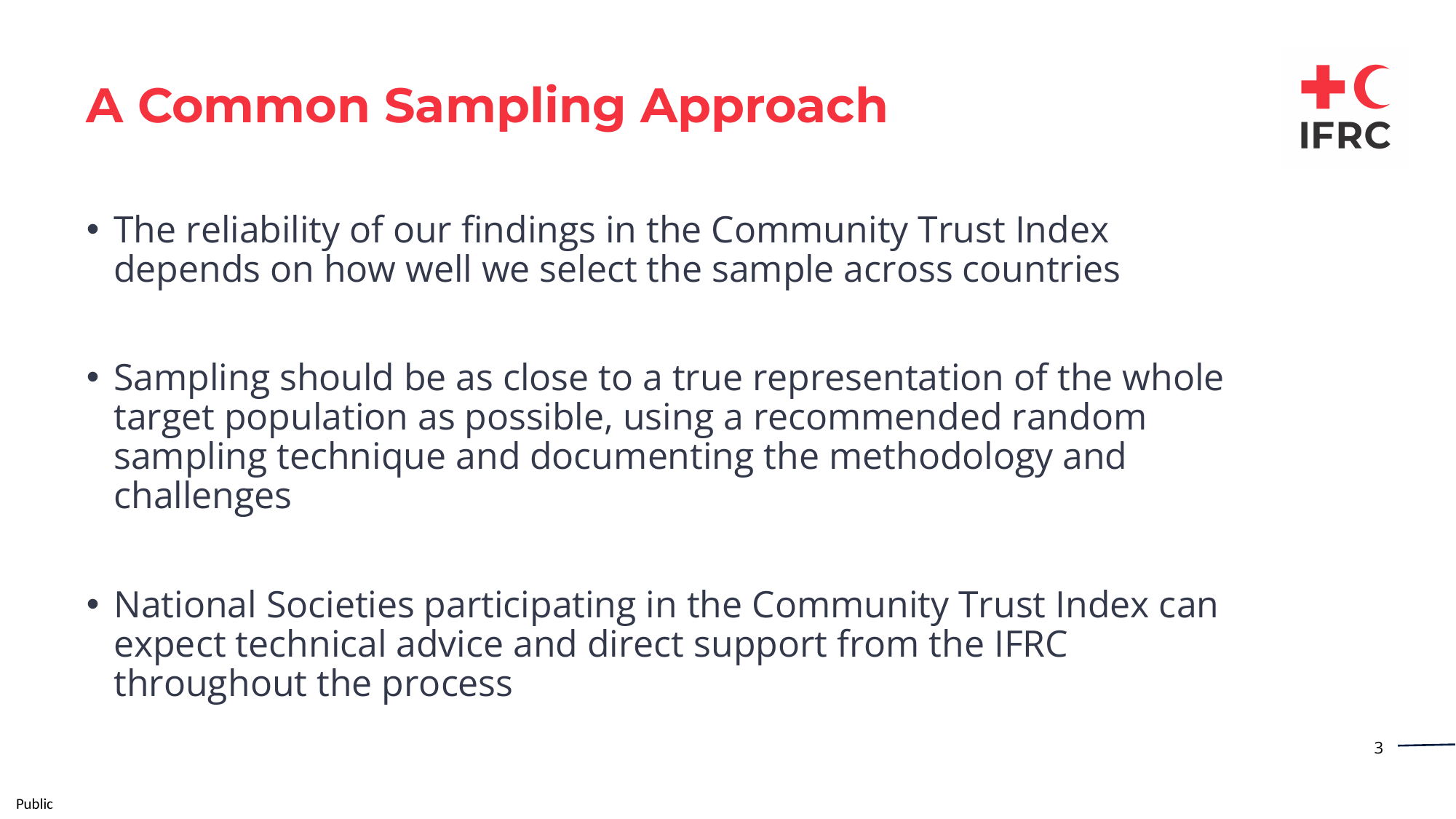

# A Common Sampling Approach
The reliability of our findings in the Community Trust Index depends on how well we select the sample across countries

Sampling should be as close to a true representation of the whole target population as possible, using a recommended random sampling technique and documenting the methodology and challenges

National Societies participating in the Community Trust Index can expect technical advice and direct support from the IFRC throughout the process